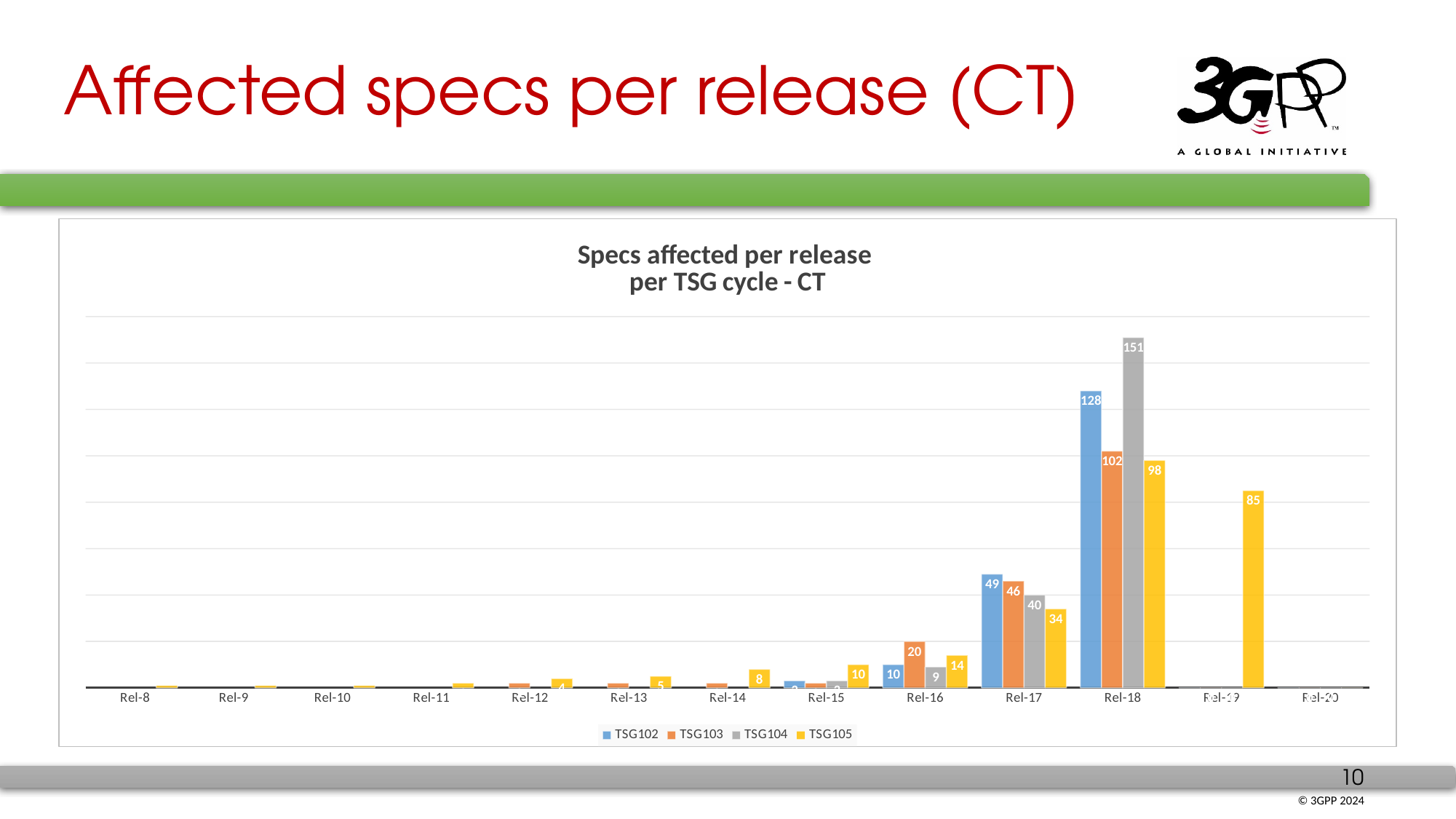

# Affected specs per release (CT)

### Chart: Specs affected per release per TSG cycle - CT

| Category | TSG102 | TSG103 | TSG104 | TSG105 |
|---|---|---|---|---|
| Rel-8 | None | None | None | 1.0 |
| Rel-9 | None | None | None | 1.0 |
| Rel-10 | None | None | None | 1.0 |
| Rel-11 | None | None | None | 2.0 |
| Rel-12 | None | 2.0 | None | 4.0 |
| Rel-13 | None | 2.0 | None | 5.0 |
| Rel-14 | None | 2.0 | None | 8.0 |
| Rel-15 | 3.0 | 2.0 | 3.0 | 10.0 |
| Rel-16 | 10.0 | 20.0 | 9.0 | 14.0 |
| Rel-17 | 49.0 | 46.0 | 40.0 | 34.0 |
| Rel-18 | 128.0 | 102.0 | 151.0 | 98.0 |
| Rel-19 | 0.0 | 0.0 | 0.0 | 85.0 |
| Rel-20 | 0.0 | 0.0 | 0.0 | 0.0 |